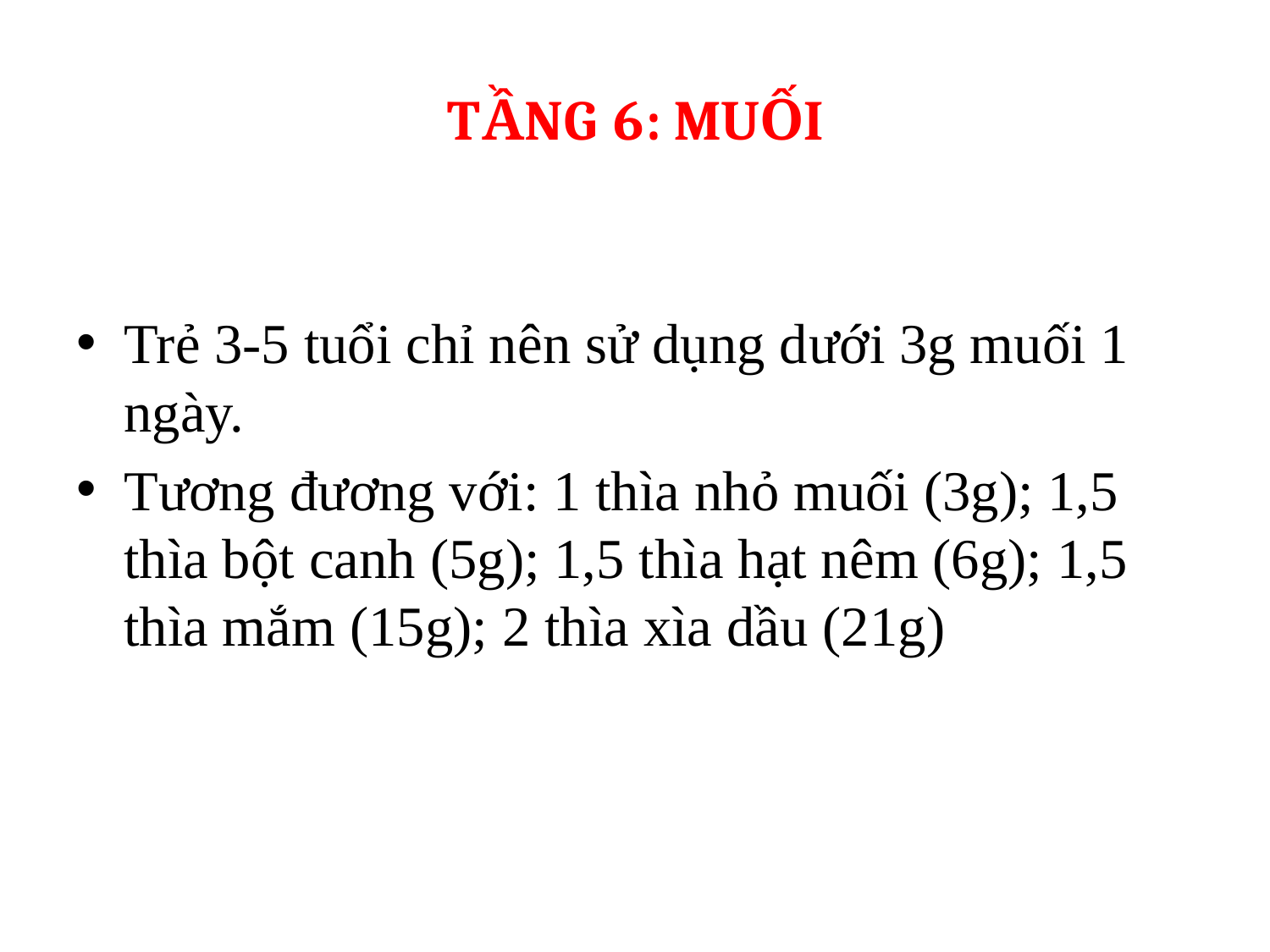

# TẦNG 6: MUỐI

Trẻ 3-5 tuổi chỉ nên sử dụng dưới 3g muối 1 ngày.
Tương đương với: 1 thìa nhỏ muối (3g); 1,5 thìa bột canh (5g); 1,5 thìa hạt nêm (6g); 1,5 thìa mắm (15g); 2 thìa xìa dầu (21g)